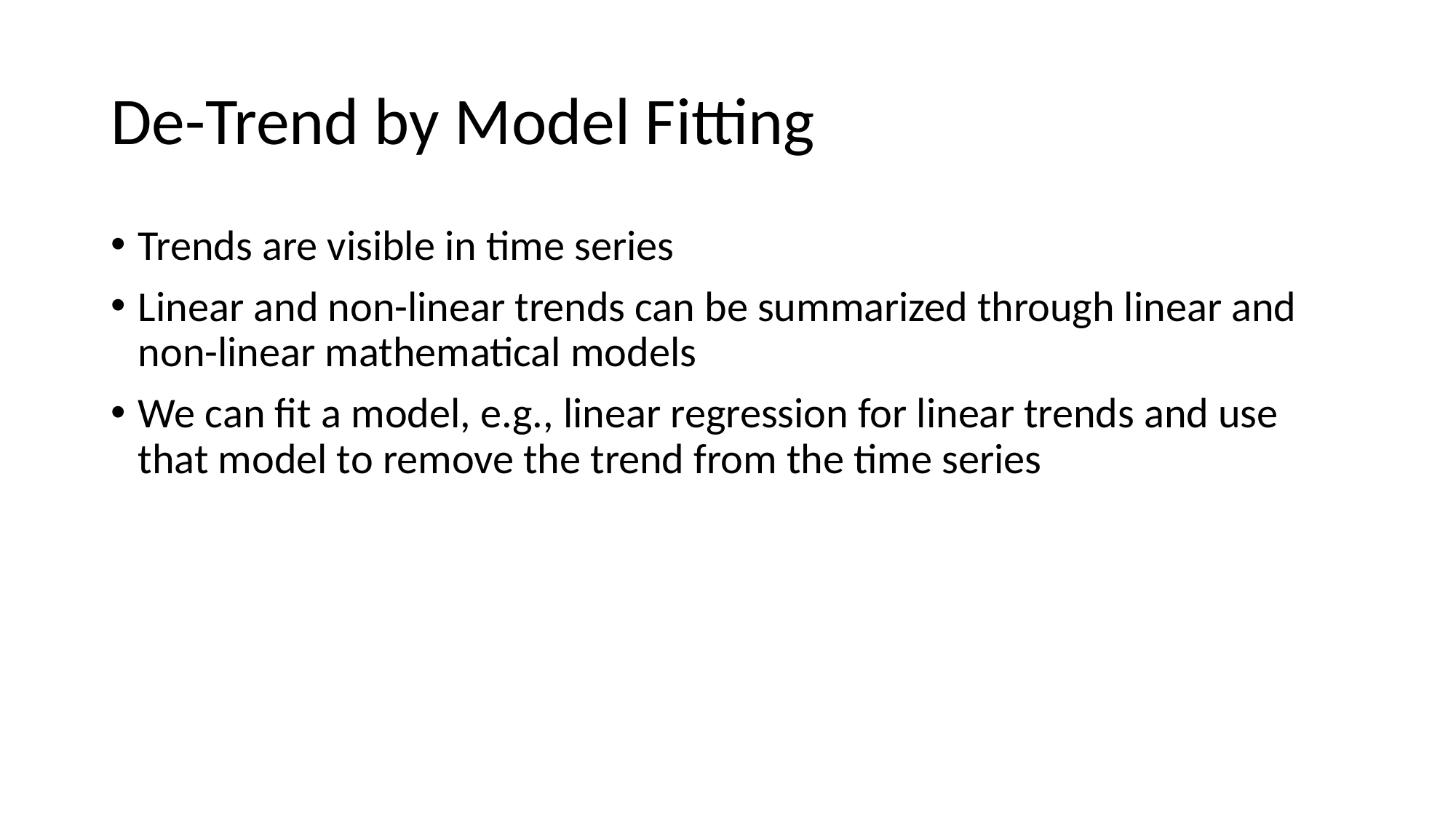

# De-Trend by Model Fitting
Trends are visible in time series
Linear and non-linear trends can be summarized through linear and non-linear mathematical models
We can fit a model, e.g., linear regression for linear trends and use that model to remove the trend from the time series